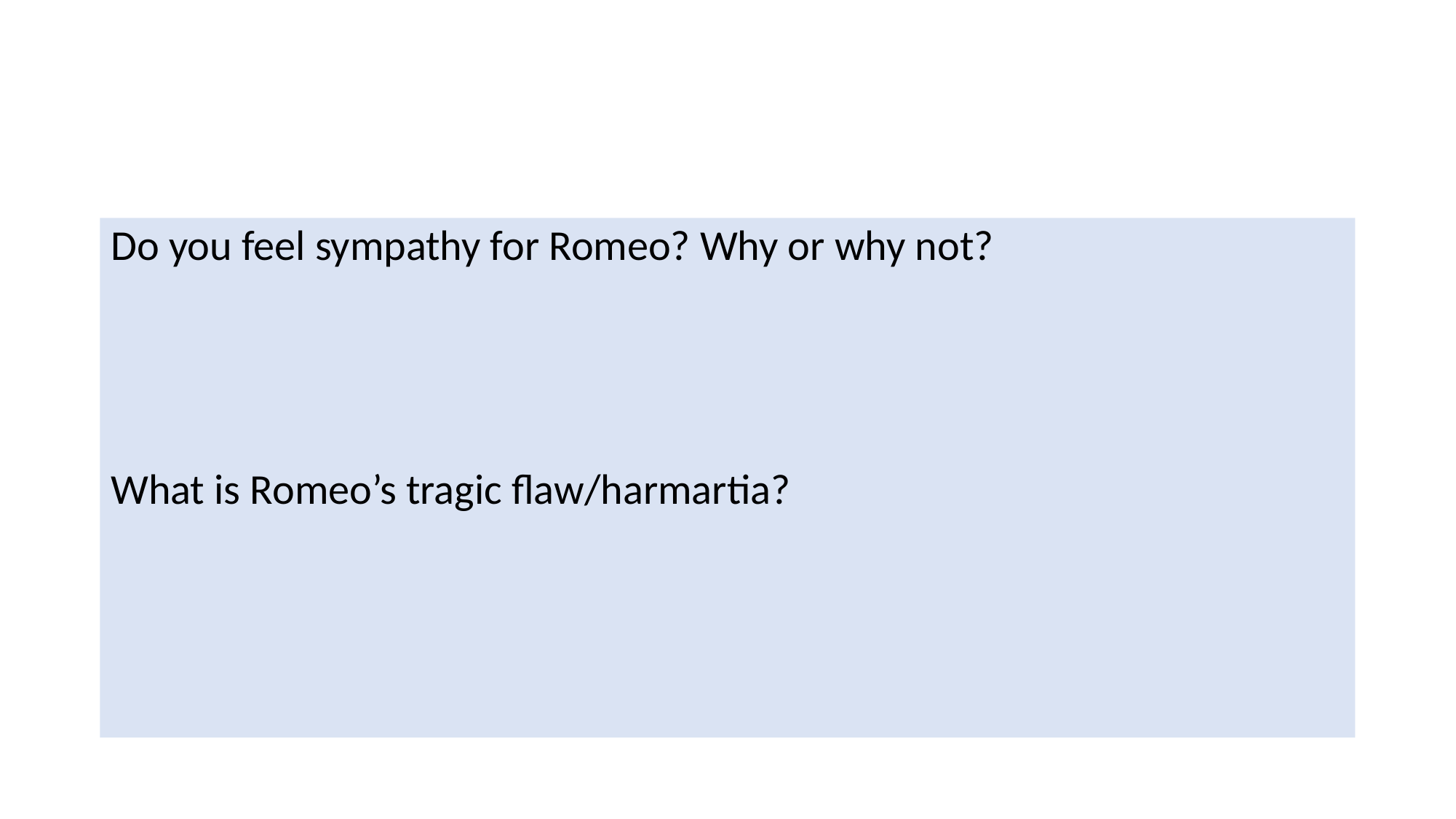

#
Do you feel sympathy for Romeo? Why or why not?

What is Romeo’s tragic flaw/harmartia?